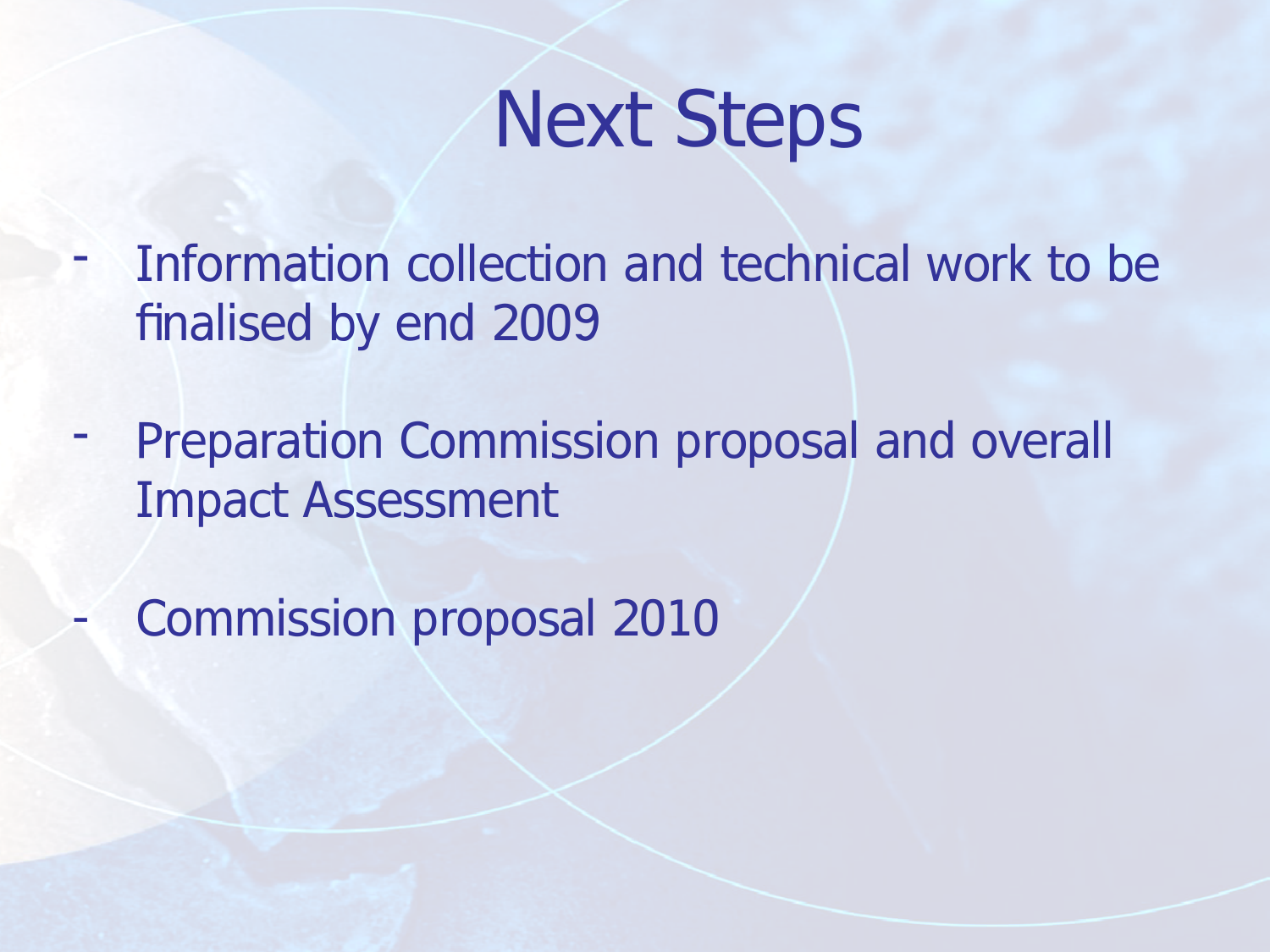

# Next Steps

Information collection and technical work to be finalised by end 2009

Preparation Commission proposal and overall Impact Assessment

-   Commission proposal 2010